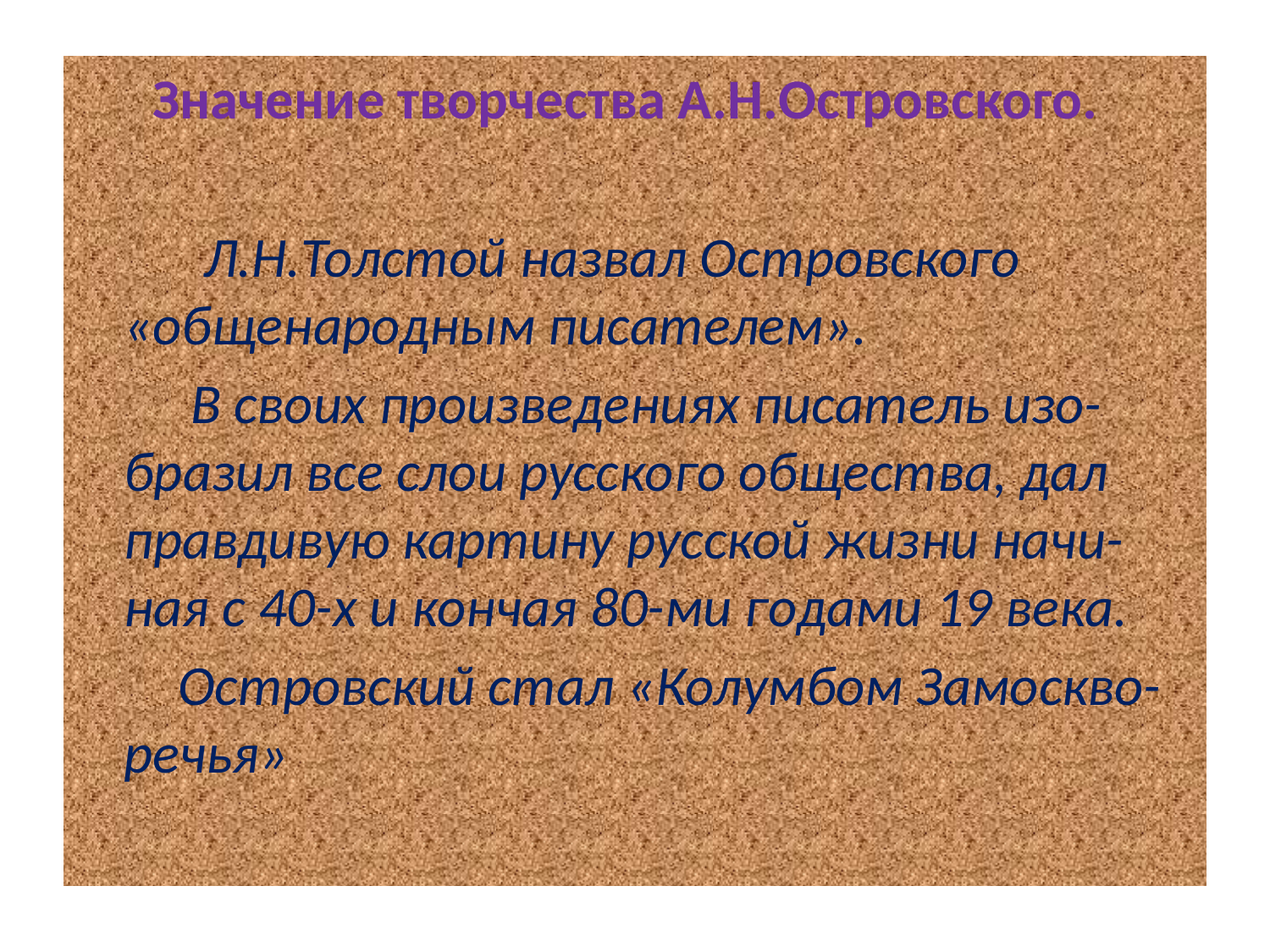

#
      Значение творчества А.Н.Островского.

          Л.Н.Толстой назвал Островского «общенародным писателем».
         В своих произведениях писатель изо-бразил все слои русского общества, дал правдивую картину русской жизни начи-ная с 40-х и кончая 80-ми годами 19 века.
        Островский стал «Колумбом Замоскво-речья»